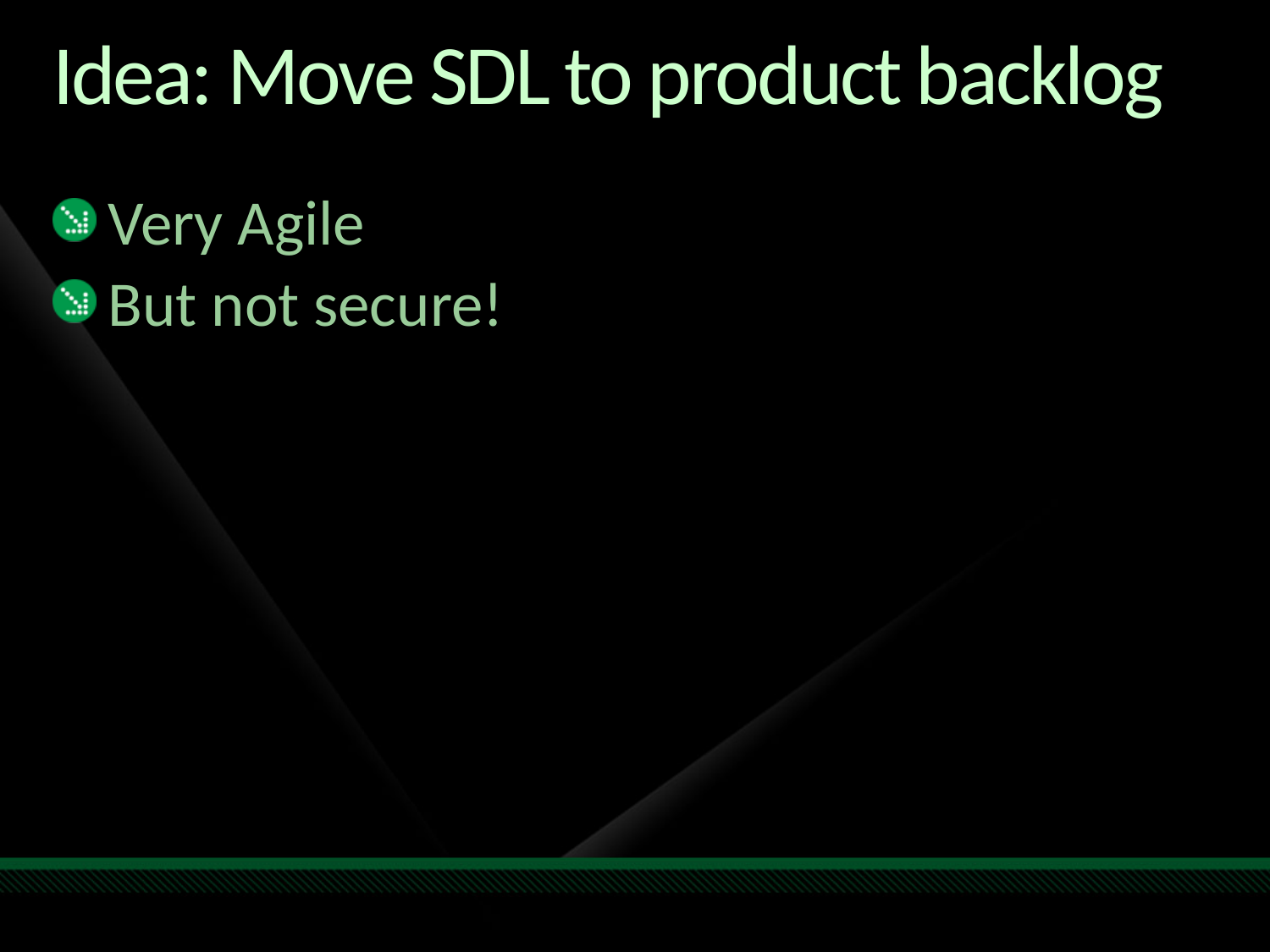

# Idea: Move SDL to product backlog
Very Agile
But not secure!